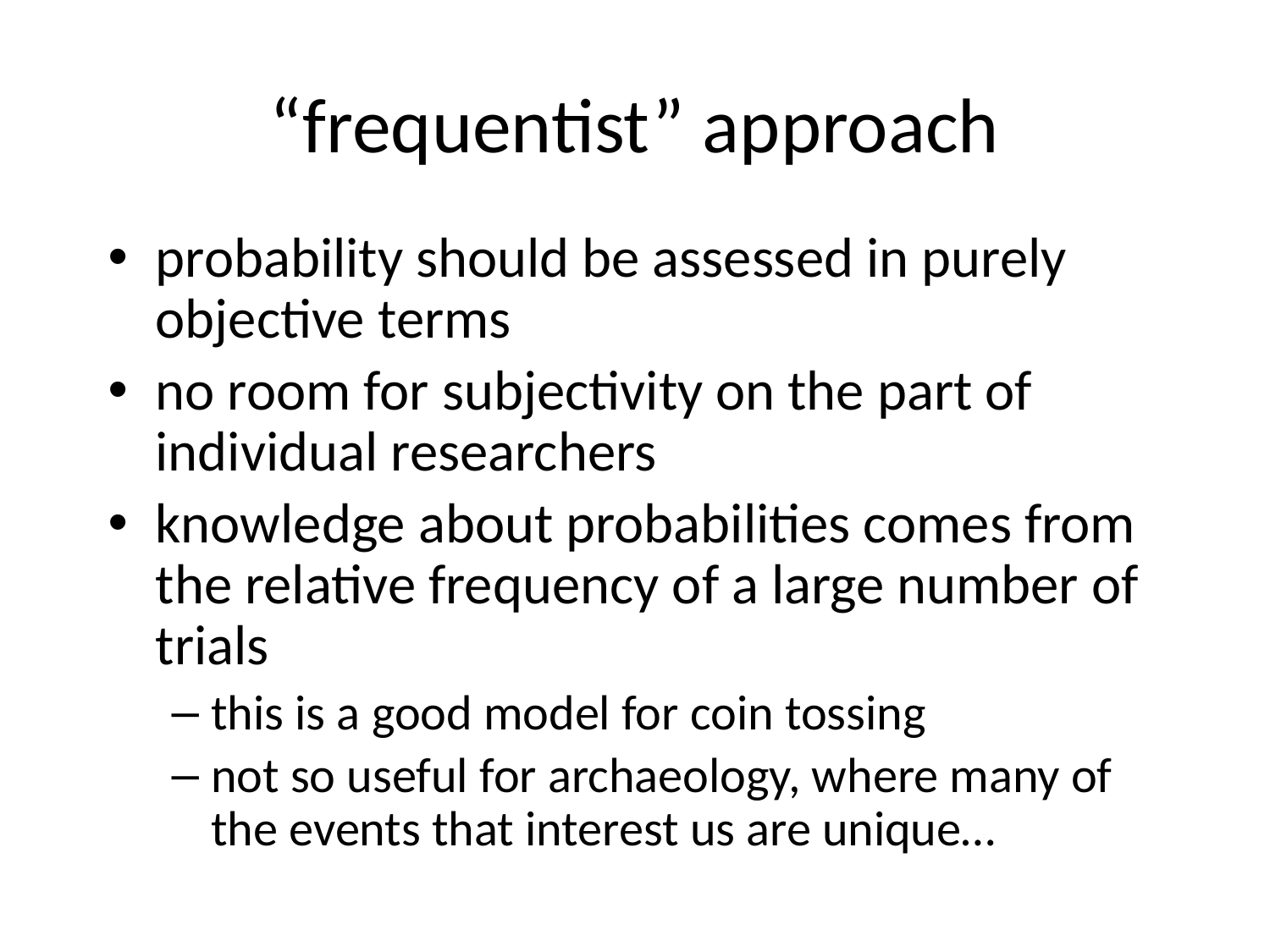

# “frequentist” approach
probability should be assessed in purely objective terms
no room for subjectivity on the part of individual researchers
knowledge about probabilities comes from the relative frequency of a large number of trials
this is a good model for coin tossing
not so useful for archaeology, where many of the events that interest us are unique…